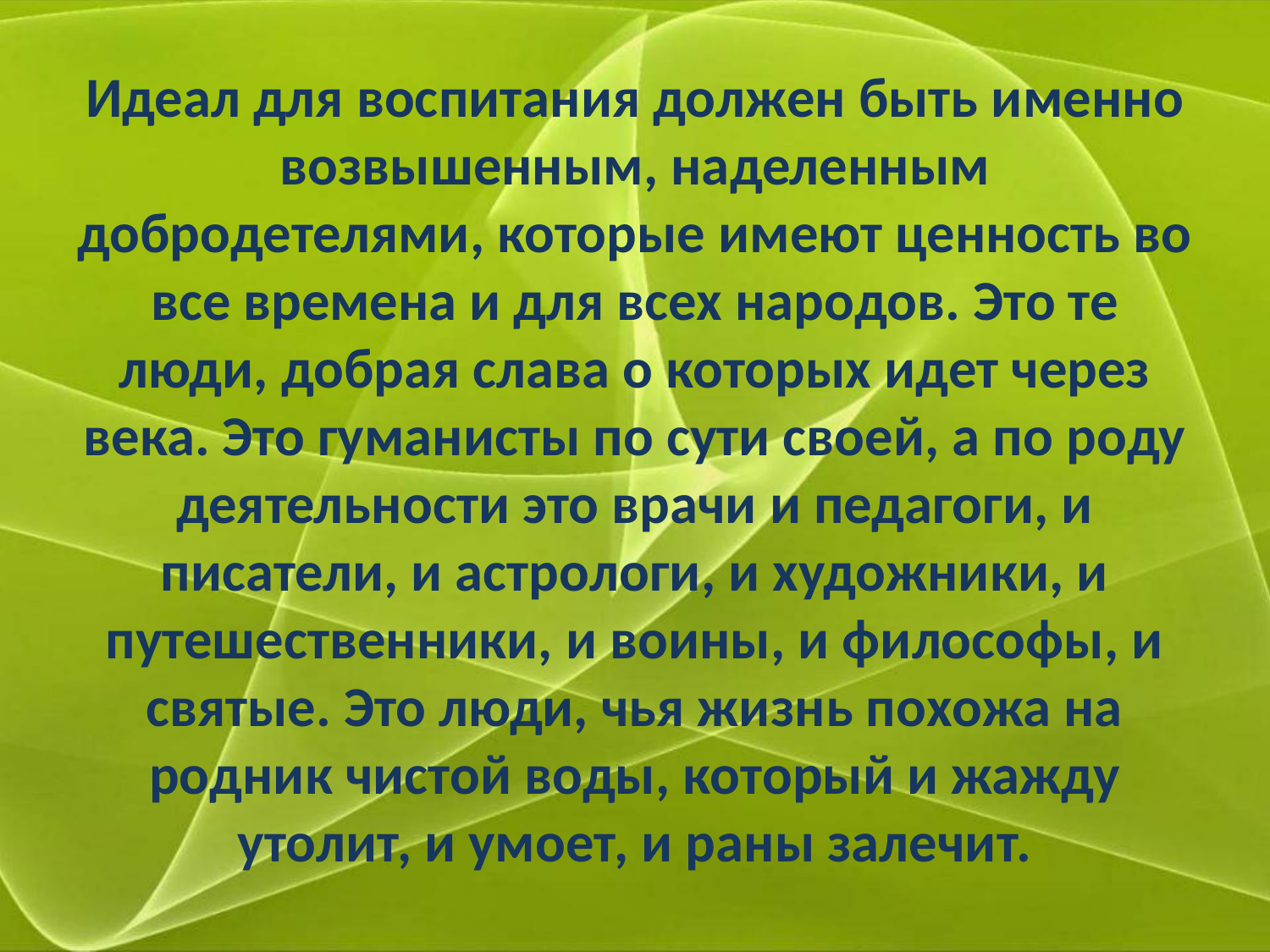

# Идеал для воспитания должен быть именно возвышенным, наделенным добродетелями, которые имеют ценность во все времена и для всех народов. Это те люди, добрая слава о которых идет через века. Это гуманисты по сути своей, а по роду деятельности это врачи и педагоги, и писатели, и астрологи, и художники, и путешественники, и воины, и философы, и святые. Это люди, чья жизнь похожа на родник чистой воды, который и жажду утолит, и умоет, и раны залечит.